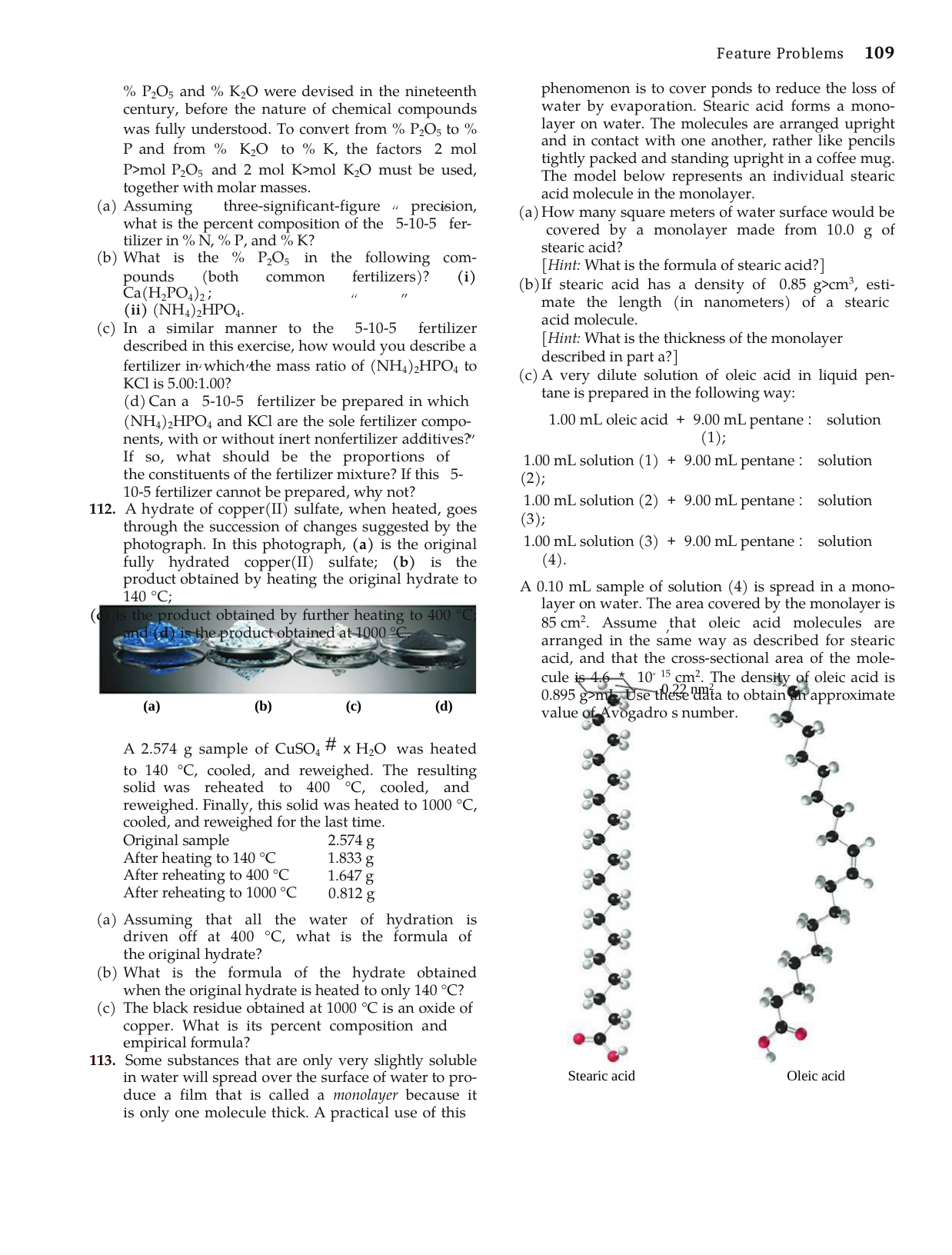

Feature Problems	109
phenomenon is to cover ponds to reduce the loss of water by evaporation. Stearic acid forms a mono- layer on water. The molecules are arranged upright and in contact with one another, rather like pencils tightly packed and standing upright in a coffee mug. The model below represents an individual stearic acid molecule in the monolayer.
How many square meters of water surface would be  covered  by  a  monolayer  made  from  10.0  g  of stearic acid?
[Hint: What is the formula of stearic acid?]
If stearic acid has a density of  0.85 g>cm3, esti- mate  the  length  (in  nanometers)  of  a  stearic  acid molecule.
[Hint: What is the thickness of the monolayer described in part a?]
A very dilute solution of oleic acid in liquid pen- tane is prepared in the following way:
 1.00 mL oleic acid  +  9.00 mL pentane : solution (1);
 1.00 mL solution (1)  +  9.00 mL pentane : solution (2);
 1.00 mL solution (2)  +  9.00 mL pentane : solution (3);
 1.00 mL solution (3)  +  9.00 mL pentane : solution (4).
A 0.10 mL sample of solution (4) is spread in a mono- layer on water. The area covered by the monolayer is 85 cm2.   Assume   that   oleic   acid   molecules   are arranged in the same way as described for stearic acid, and that the cross-sectional area of the mole- cule is 4.6  *  10-15 cm2. The density of oleic acid is 0.895 g>mL. Use these data to obtain an approximate value of Avogadro s number.
% P2O5  and % K2O were devised in the nineteenth century, before the nature of chemical compounds was fully understood. To convert from % P2O5 to % P and from %  K2O  to % K, the factors  2 mol P>mol P2O5  and 2 mol K>mol K2O must be used, together with molar masses.
Assuming   three-significant-figure   precision, what is the percent composition of the   5-10-5   fer-
tilizer in % N, % P, and % K?
What  is  the  %  P2O5   in  the  following  com- pounds (both common fertilizers)? (i) Ca(H2PO4)2 ;
(ii) (NH4)2HPO4.
In  a  similar  manner  to  the    5-10-5    fertilizer described in this exercise, how would you describe a fertilizer in which the mass ratio of (NH4)2HPO4  to KCl is 5.00:1.00?
Can a   5-10-5   fertilizer be prepared in which
(NH4)2HPO4  and KCl are the sole fertilizer compo- nents, with or without inert nonfertilizer additives? If   so,   what   should   be   the   proportions   of   the constituents of the fertilizer mixture? If this   5-10-5 fertilizer cannot be prepared, why not?
112.  A hydrate of copper(II) sulfate, when heated, goes through the succession of changes suggested by the photograph. In this photograph, (a) is the original fully hydrated copper(II) sulfate; (b) is the product obtained by heating the original hydrate to 140 °C;
(c) is the product obtained by further heating to 400 °C; and (d) is the product obtained at 1000 °C.

0.22 nm2
(a)	(b)	(c)	(d)
A 2.574 g sample of CuSO4 # x H2O  was heated to 140 °C, cooled, and reweighed. The resulting solid was  reheated  to  400  °C,  cooled,  and  reweighed. Finally, this solid was heated to 1000 °C, cooled, and reweighed for the last time.
Original sample
After heating to 140 °C After reheating to 400 °C After reheating to 1000 °C
2.574 g
1.833 g
1.647 g
0.812 g
Assuming  that  all  the  water  of  hydration  is driven  off  at  400  °C,  what  is  the  formula  of  the original hydrate?
What  is  the  formula  of  the  hydrate  obtained when the original hydrate is heated to only 140 °C?
The black residue obtained at 1000 °C is an oxide of  copper.  What  is  its  percent  composition  and
empirical formula?
113.  Some substances that are only very slightly soluble in water will spread over the surface of water to pro- duce  a  film  that  is  called  a  monolayer  because  it is only one molecule thick. A practical use of this
Stearic acid
Oleic acid